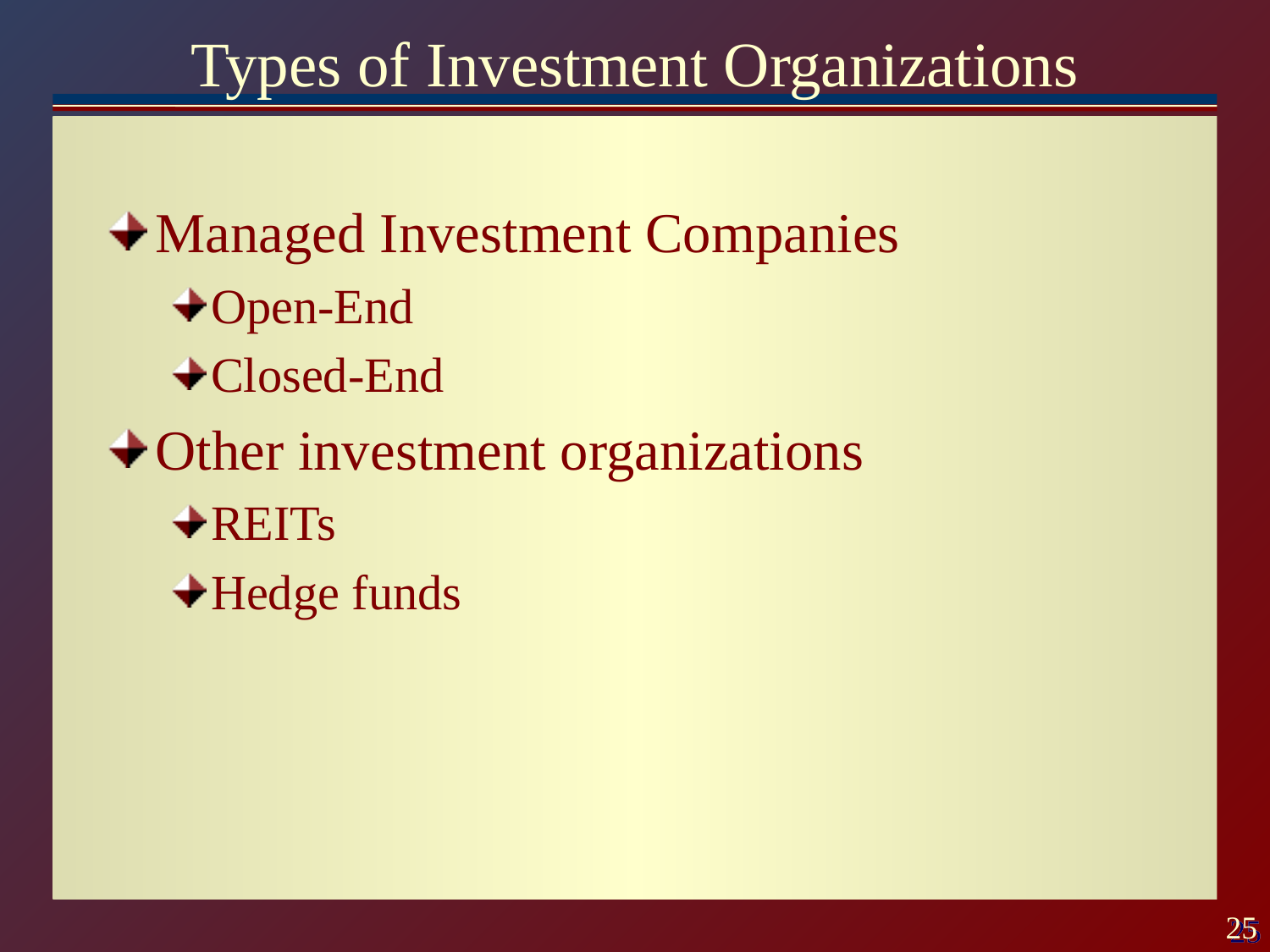

# Types of Investment Organizations
Managed Investment Companies
Open-End
Closed-End
Other investment organizations
REITs
Hedge funds